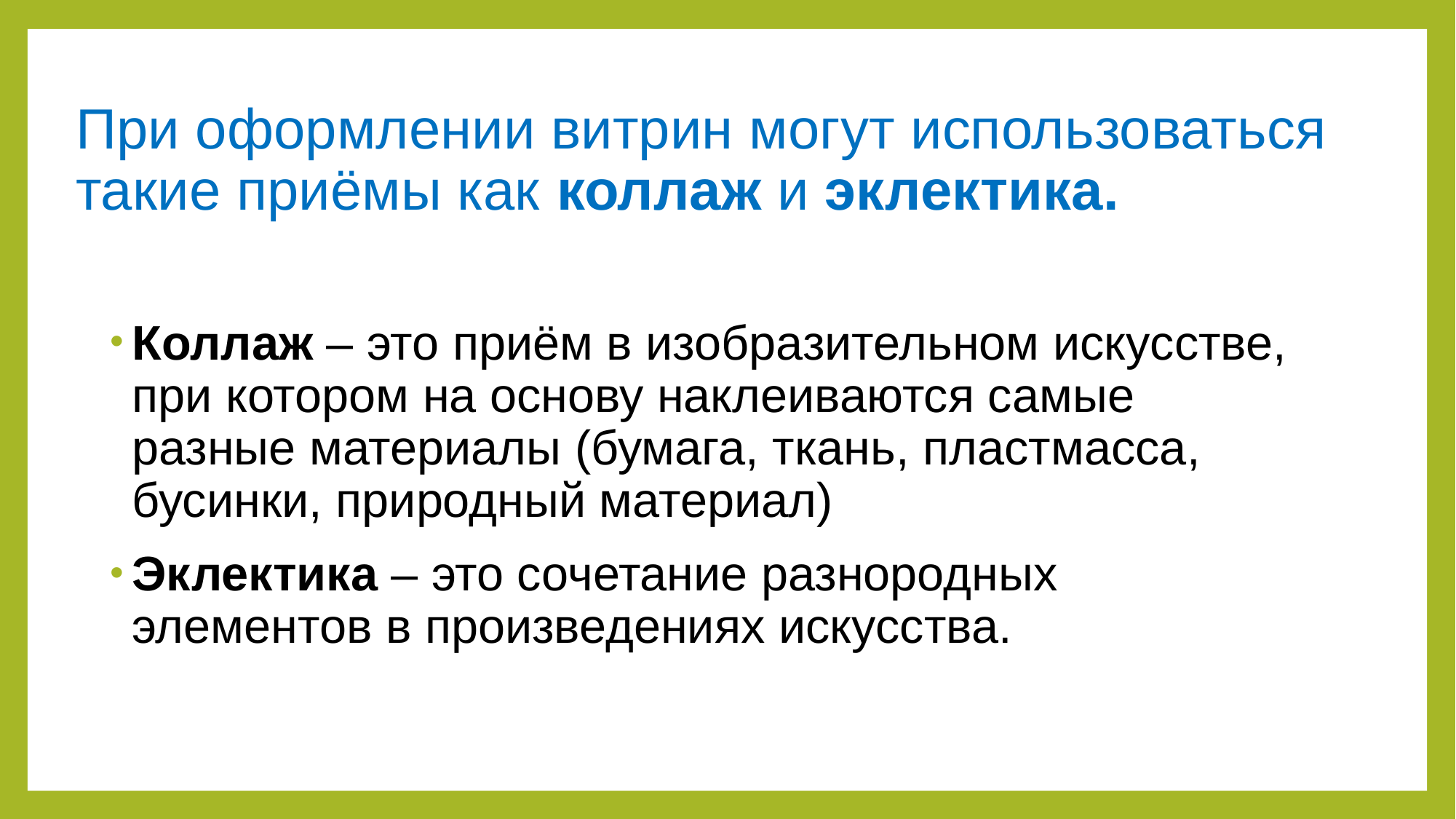

# При оформлении витрин могут использоваться такие приёмы как коллаж и эклектика.
Коллаж – это приём в изобразительном искусстве, при котором на основу наклеиваются самые разные материалы (бумага, ткань, пластмасса, бусинки, природный материал)
Эклектика – это сочетание разнородных элементов в произведениях искусства.